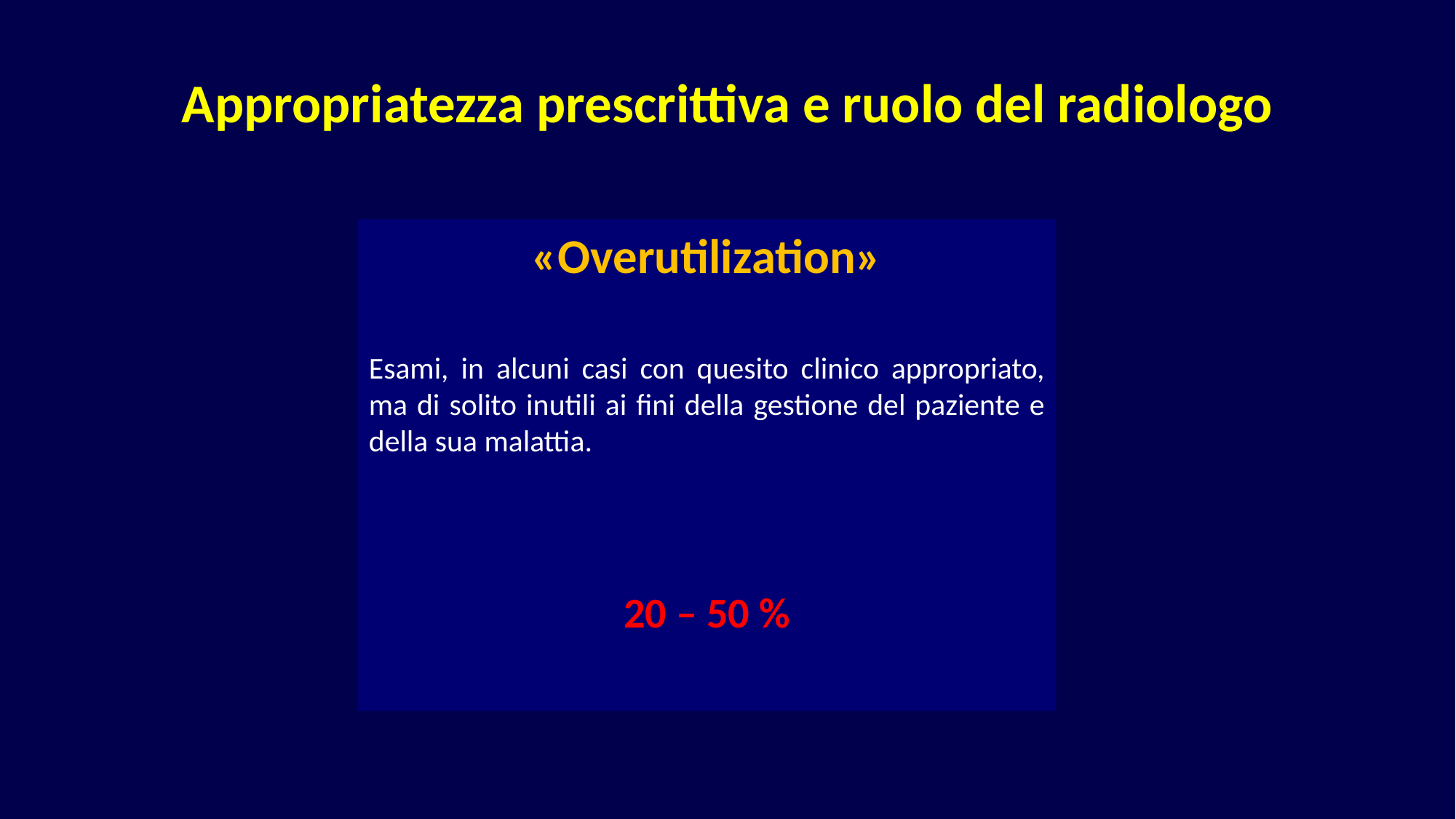

# Appropriatezza prescrittiva e ruolo del radiologo
«Overutilization»

Esami, in alcuni casi con quesito clinico appropriato, ma di solito inutili ai fini della gestione del paziente e della sua malattia.

20 – 50 %